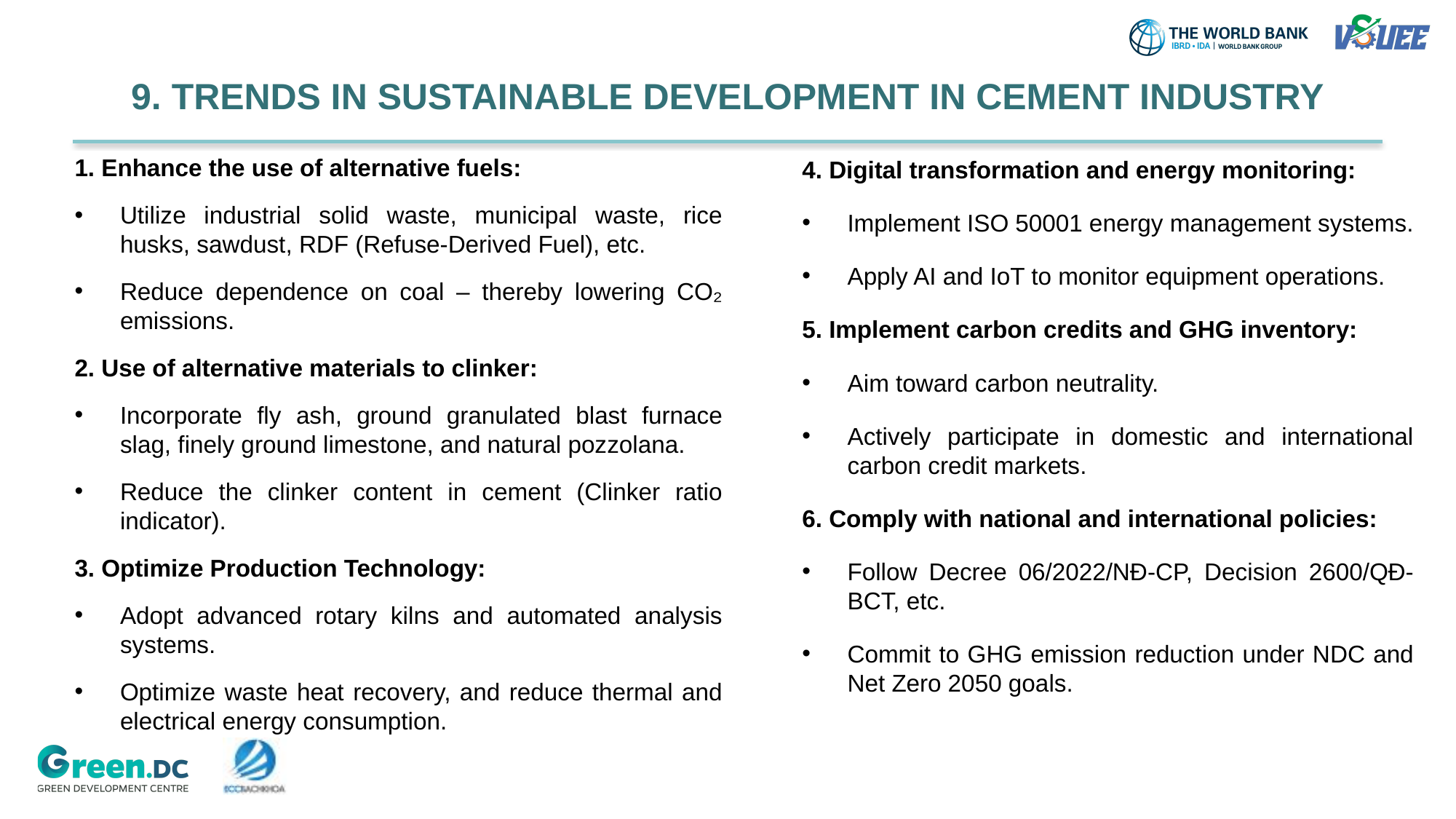

# 9. TRENDS IN SUSTAINABLE DEVELOPMENT IN CEMENT INDUSTRY
1. Enhance the use of alternative fuels:
Utilize industrial solid waste, municipal waste, rice husks, sawdust, RDF (Refuse-Derived Fuel), etc.
Reduce dependence on coal – thereby lowering CO₂ emissions.
2. Use of alternative materials to clinker:
Incorporate fly ash, ground granulated blast furnace slag, finely ground limestone, and natural pozzolana.
Reduce the clinker content in cement (Clinker ratio indicator).
3. Optimize Production Technology:
Adopt advanced rotary kilns and automated analysis systems.
Optimize waste heat recovery, and reduce thermal and electrical energy consumption.
4. Digital transformation and energy monitoring:
Implement ISO 50001 energy management systems.
Apply AI and IoT to monitor equipment operations.
5. Implement carbon credits and GHG inventory:
Aim toward carbon neutrality.
Actively participate in domestic and international carbon credit markets.
6. Comply with national and international policies:
Follow Decree 06/2022/NĐ-CP, Decision 2600/QĐ-BCT, etc.
Commit to GHG emission reduction under NDC and Net Zero 2050 goals.